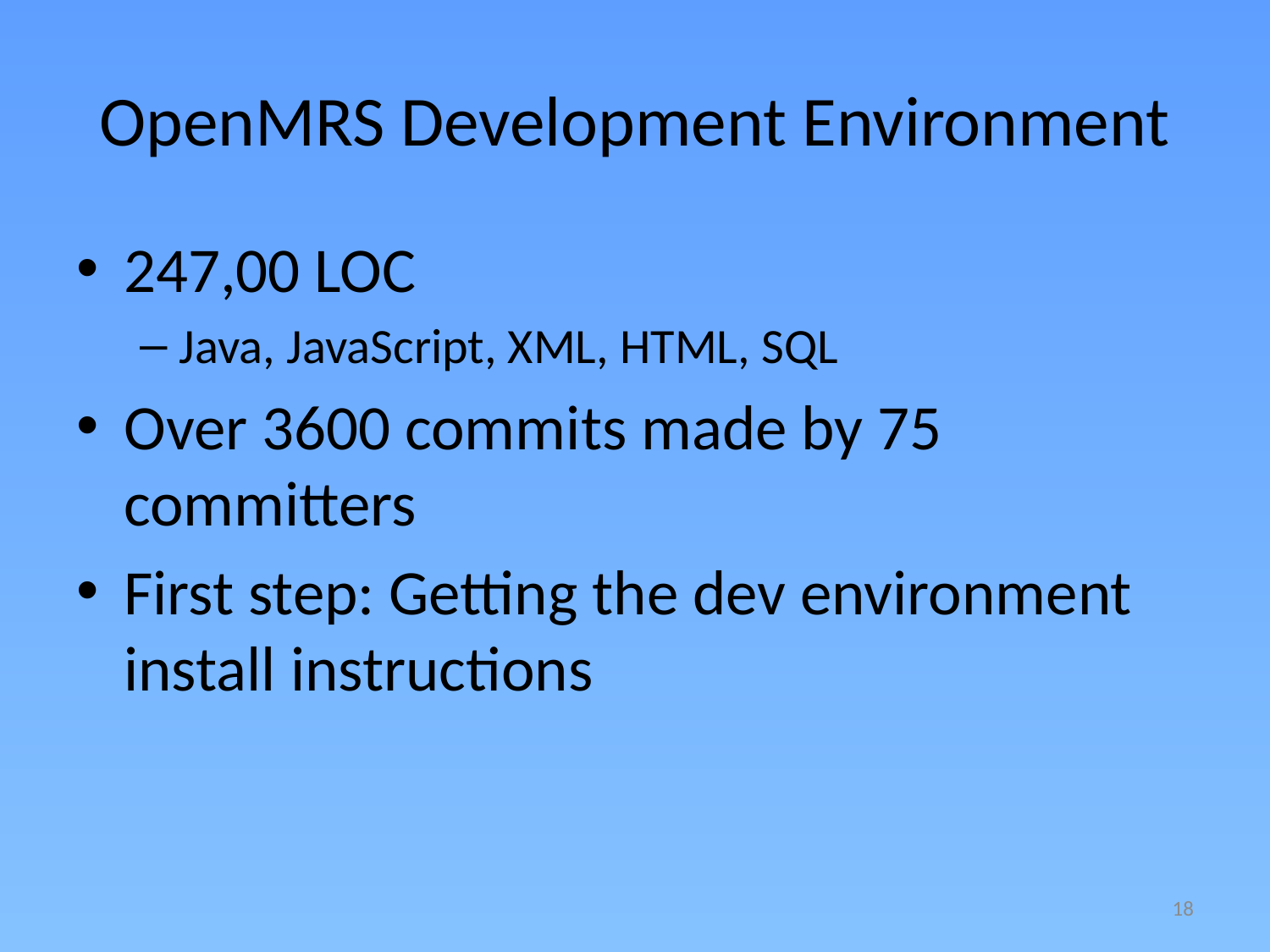

# OpenMRS Development Environment
247,00 LOC
Java, JavaScript, XML, HTML, SQL
Over 3600 commits made by 75 committers
First step: Getting the dev environment install instructions

18